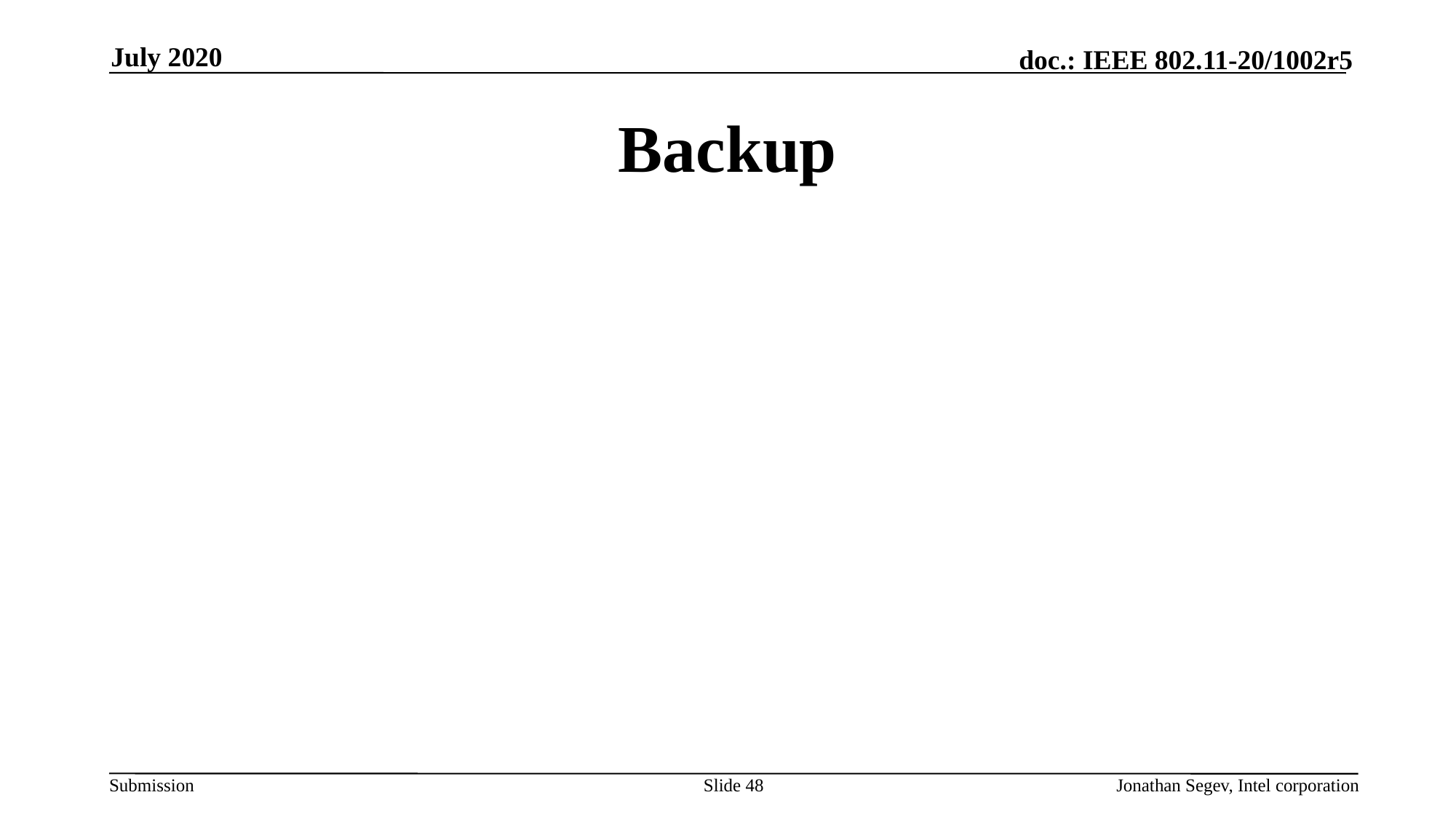

July 2020
# Backup

Slide 48
Jonathan Segev, Intel corporation